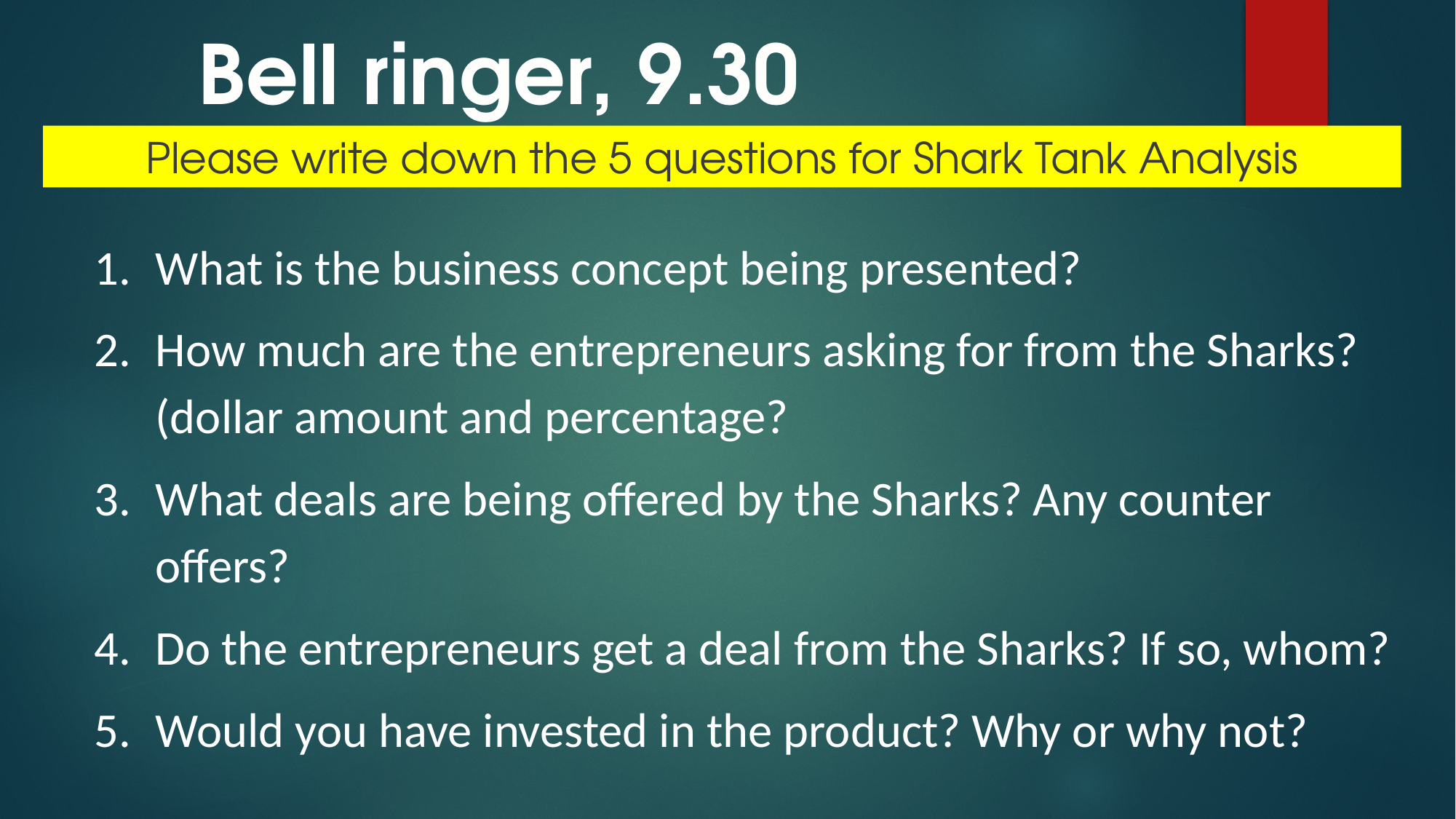

Bell ringer, 9.30
Please write down the 5 questions for Shark Tank Analysis
What is the business concept being presented?
How much are the entrepreneurs asking for from the Sharks? (dollar amount and percentage?
What deals are being offered by the Sharks? Any counter offers?
Do the entrepreneurs get a deal from the Sharks? If so, whom?
Would you have invested in the product? Why or why not?